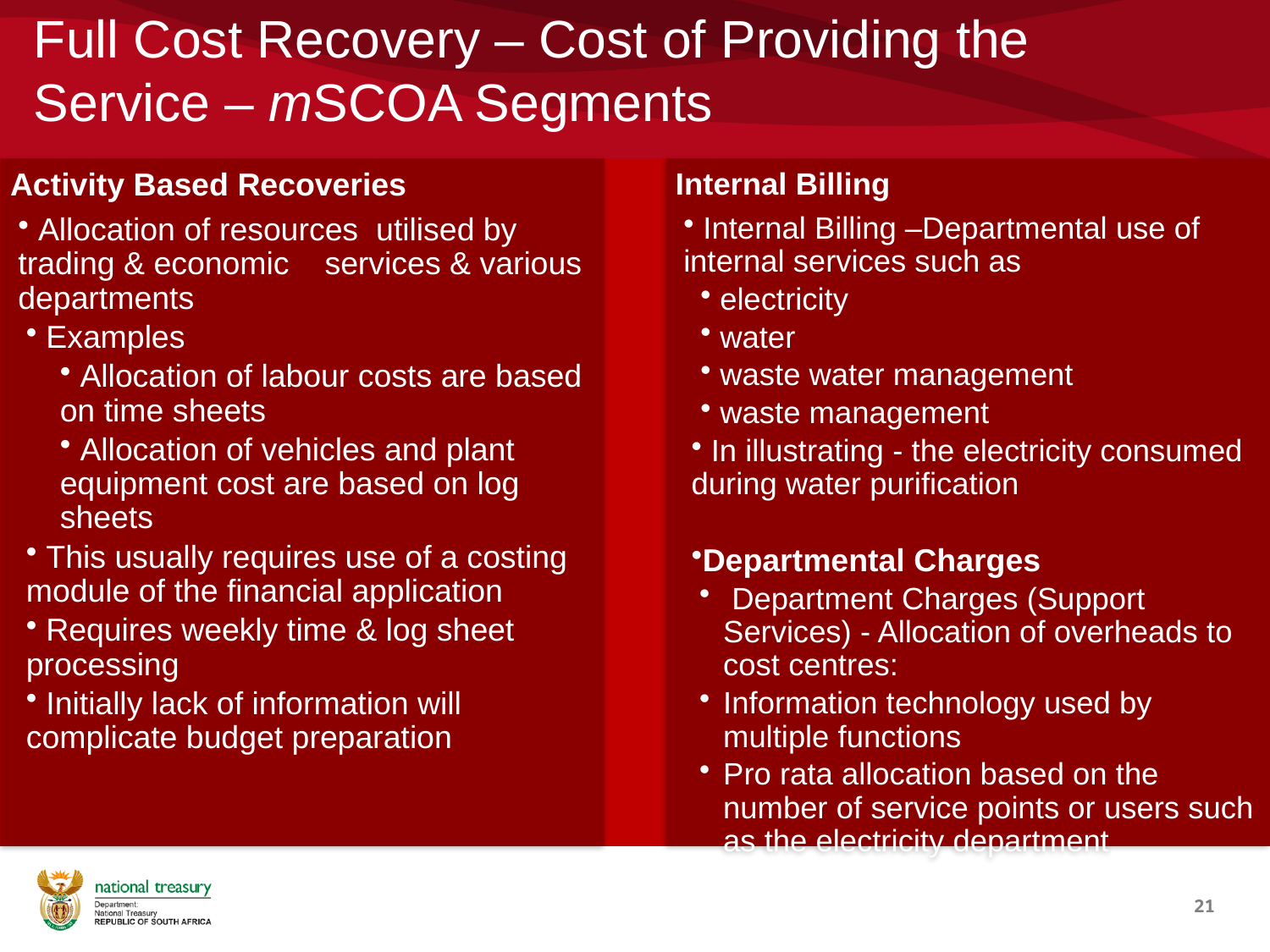

# Full Cost Recovery – Cost of Providing the Service – mSCOA Segments
Internal Billing
 Internal Billing –Departmental use of internal services such as
 electricity
 water
 waste water management
 waste management
 In illustrating - the electricity consumed during water purification

Departmental Charges
 Department Charges (Support Services) - Allocation of overheads to cost centres:
Information technology used by multiple functions
Pro rata allocation based on the number of service points or users such as the electricity department

Activity Based Recoveries
 Allocation of resources  utilised by trading & economic    services & various departments
 Examples
 Allocation of labour costs are based on time sheets
 Allocation of vehicles and plant equipment cost are based on log sheets
 This usually requires use of a costing module of the financial application
 Requires weekly time & log sheet processing
 Initially lack of information will complicate budget preparation

21